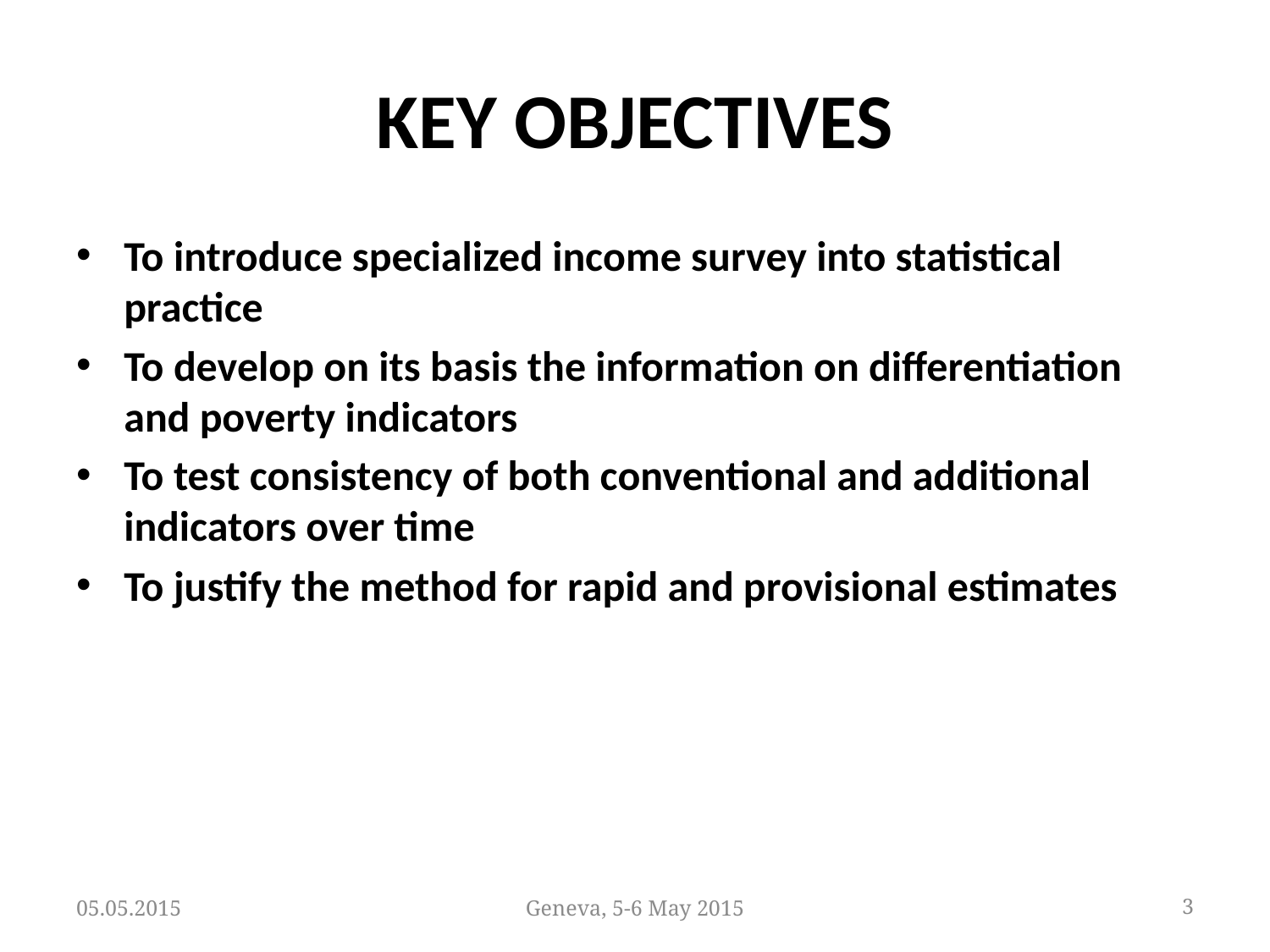

# Key Objectives
To introduce specialized income survey into statistical practice
To develop on its basis the information on differentiation and poverty indicators
To test consistency of both conventional and additional indicators over time
To justify the method for rapid and provisional estimates

05.05.2015
Geneva, 5-6 May 2015
3